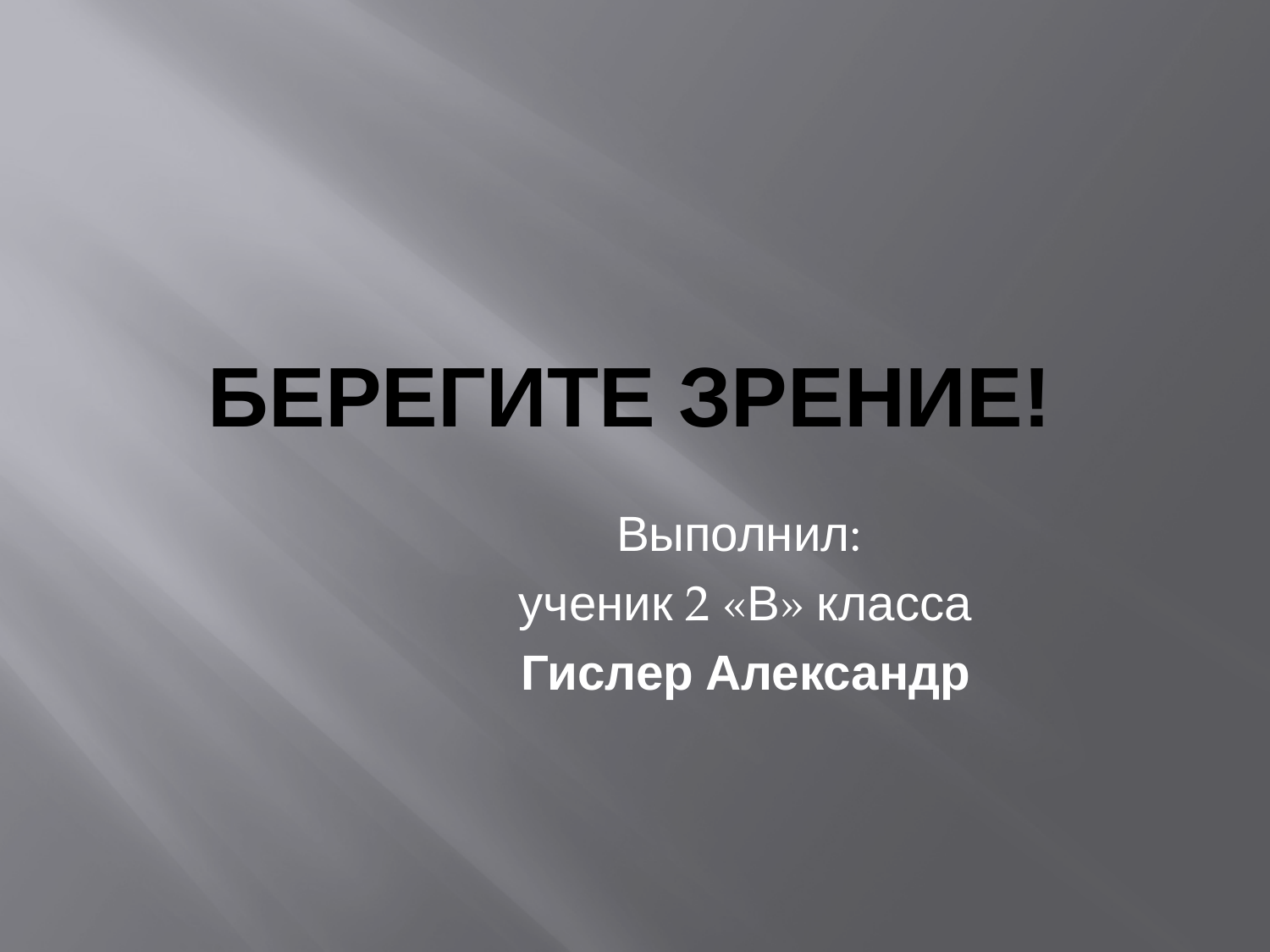

# БЕРЕГИТЕ ЗРЕНИЕ!
Выполнил:
 ученик 2 «В» класса
 Гислер Александр